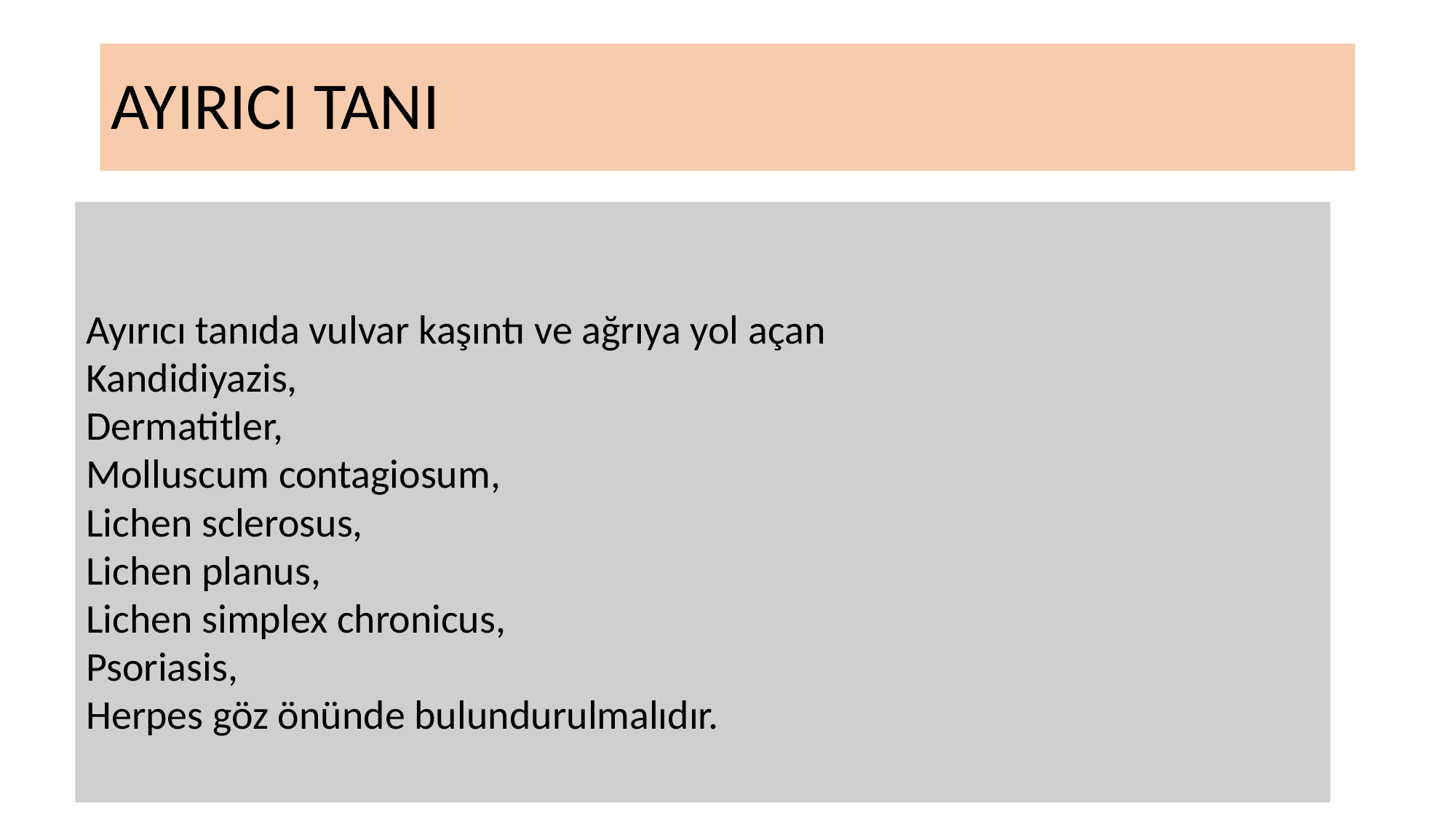

# AYIRICI TANI

Ayırıcı tanıda vulvar kaşıntı ve ağrıya yol açan
Kandidiyazis,
Dermatitler,
Molluscum contagiosum,
Lichen sclerosus,
Lichen planus,
Lichen simplex chronicus,
Psoriasis,
Herpes göz önünde bulundurulmalıdır.